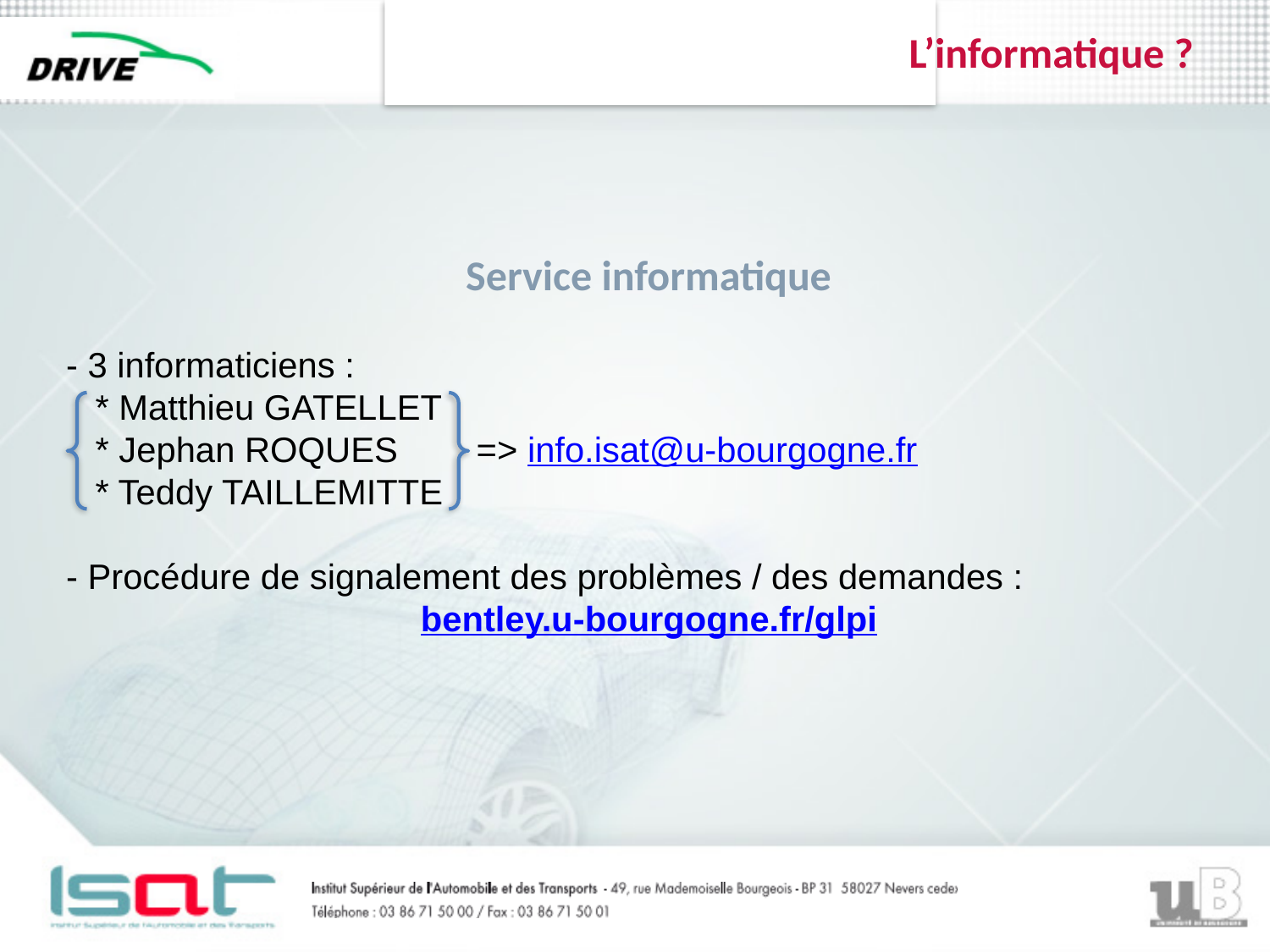

L’informatique ?
Service informatique
- 3 informaticiens :
   * Matthieu GATELLET
   * Jephan ROQUES	   => info.isat@u-bourgogne.fr
   * Teddy TAILLEMITTE
- Procédure de signalement des problèmes / des demandes :
bentley.u-bourgogne.fr/glpi